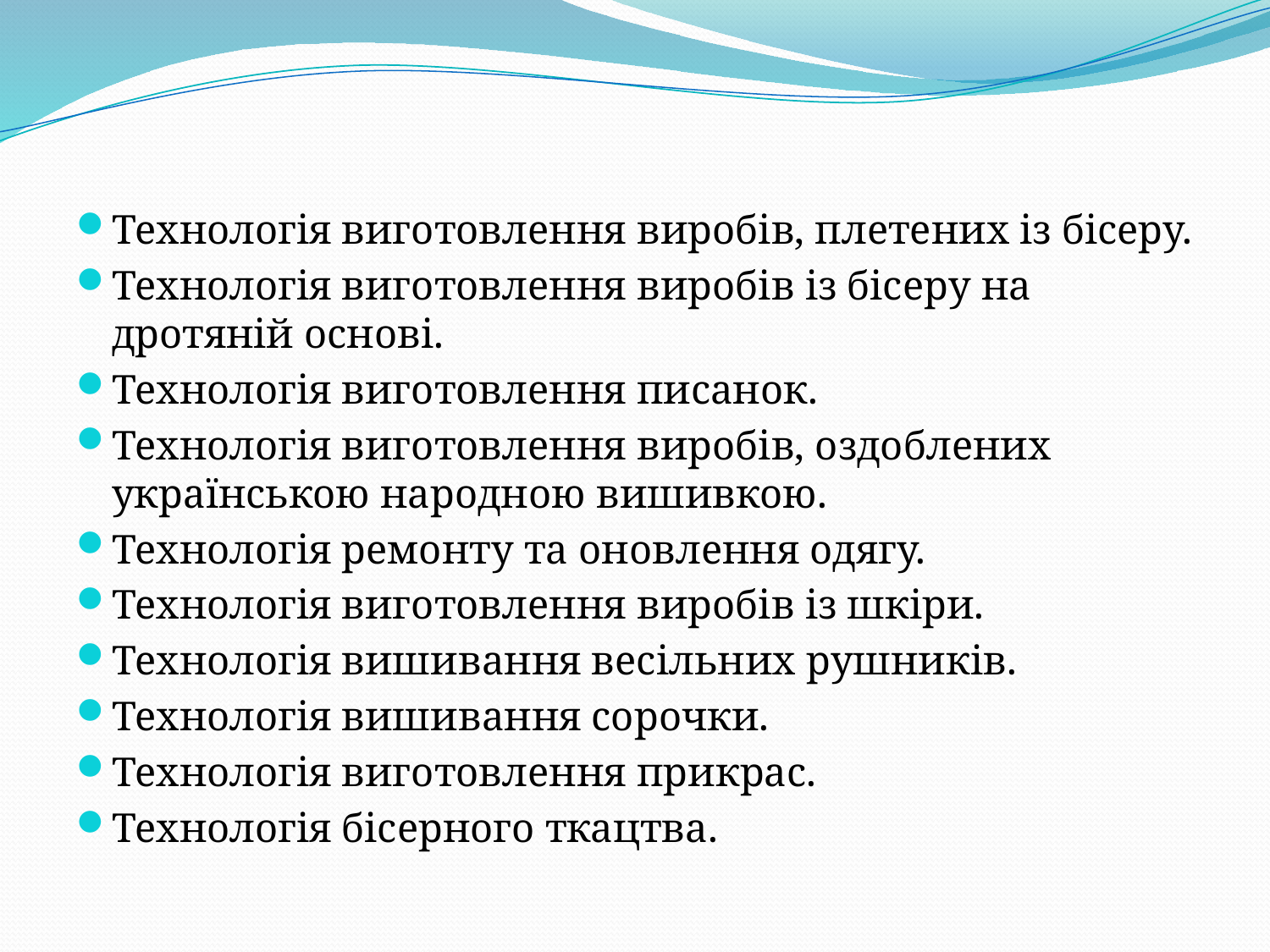

#
Технологія виготовлення виробів, плетених із бісеру.
Технологія виготовлення виробів із бісеру на дротяній основі.
Технологія виготовлення писанок.
Технологія виготовлення виробів, оздоблених українською народною вишивкою.
Технологія ремонту та оновлення одягу.
Технологія виготовлення виробів із шкіри.
Технологія вишивання весільних рушників.
Технологія вишивання сорочки.
Технологія виготовлення прикрас.
Технологія бісерного ткацтва.